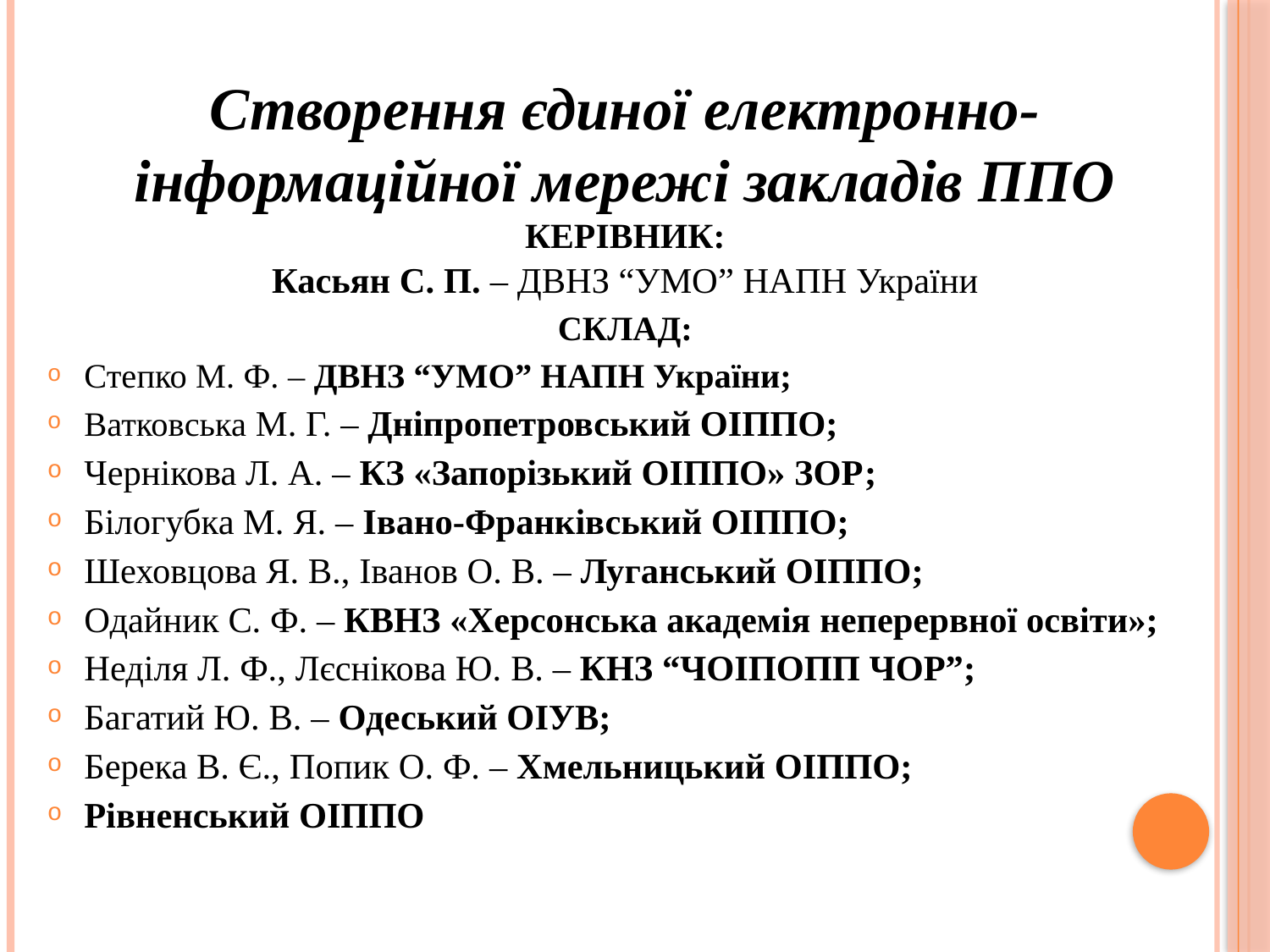

Здійснення  моніторингу  якості  післядипломної освіти регіону
Створення єдиної електронно-інформаційної мережі закладів ППО
КЕРІВНИК:
Касьян С. П. – ДВНЗ “УМО” НАПН України
СКЛАД:
Степко М. Ф. – ДВНЗ “УМО” НАПН України;
Ватковська М. Г. – Дніпропетровський ОІППО;
Чернікова Л. А. – КЗ «Запорізький ОІППО» ЗОР;
Білогубка М. Я. – Івано-Франківський ОІППО;
Шеховцова Я. В., Іванов О. В. – Луганський ОІППО;
Одайник С. Ф. – КВНЗ «Херсонська академія неперервної освіти»;
Неділя Л. Ф., Лєснікова Ю. В. – КНЗ “ЧОІПОПП ЧОР”;
Багатий Ю. В. – Одеський ОІУВ;
Берека В. Є., Попик О. Ф. – Хмельницький ОІППО;
Рівненський ОІППО